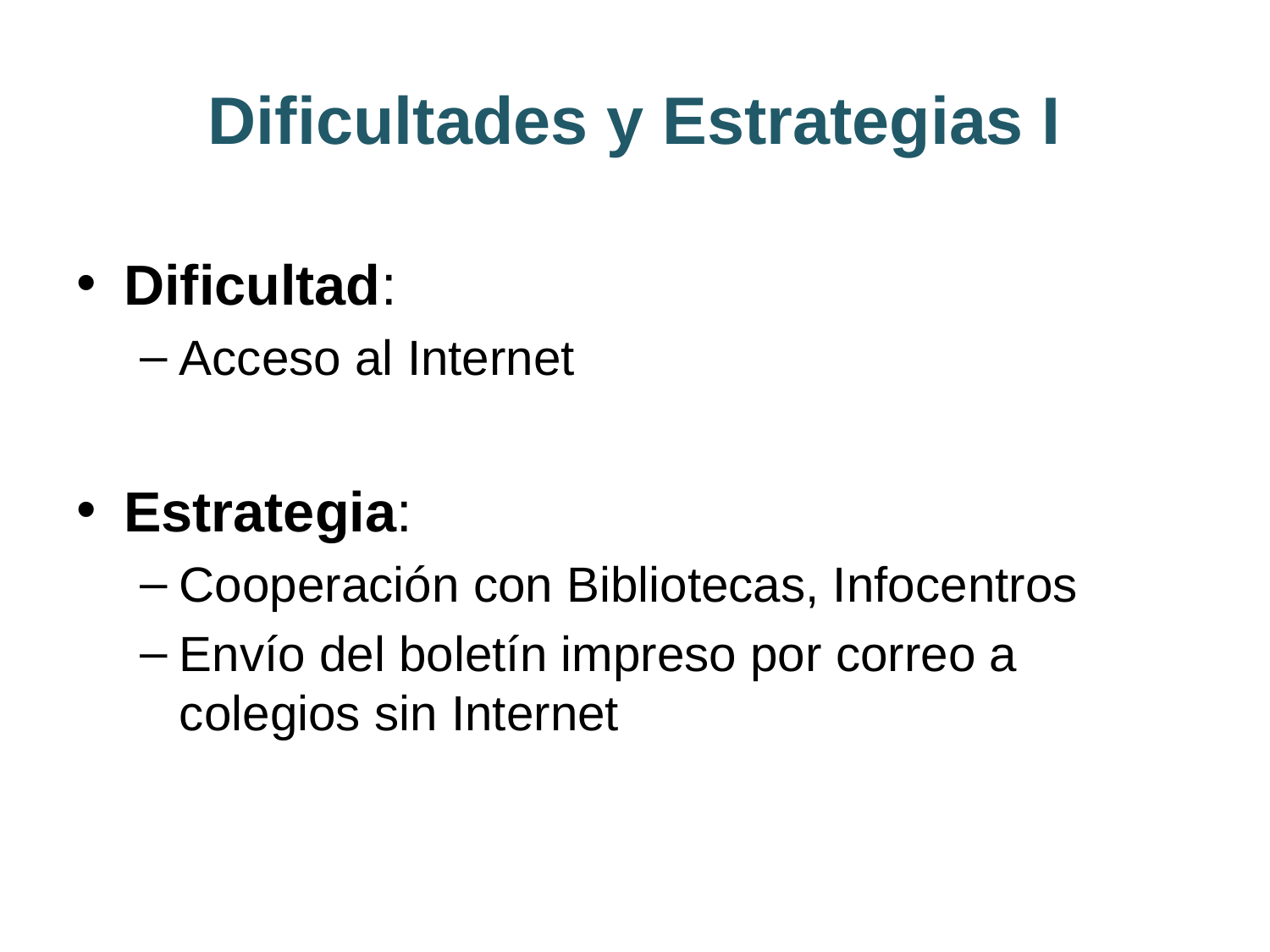

# Dificultades y Estrategias I
Dificultad:
Acceso al Internet

Estrategia:
Cooperación con Bibliotecas, Infocentros
Envío del boletín impreso por correo a colegios sin Internet